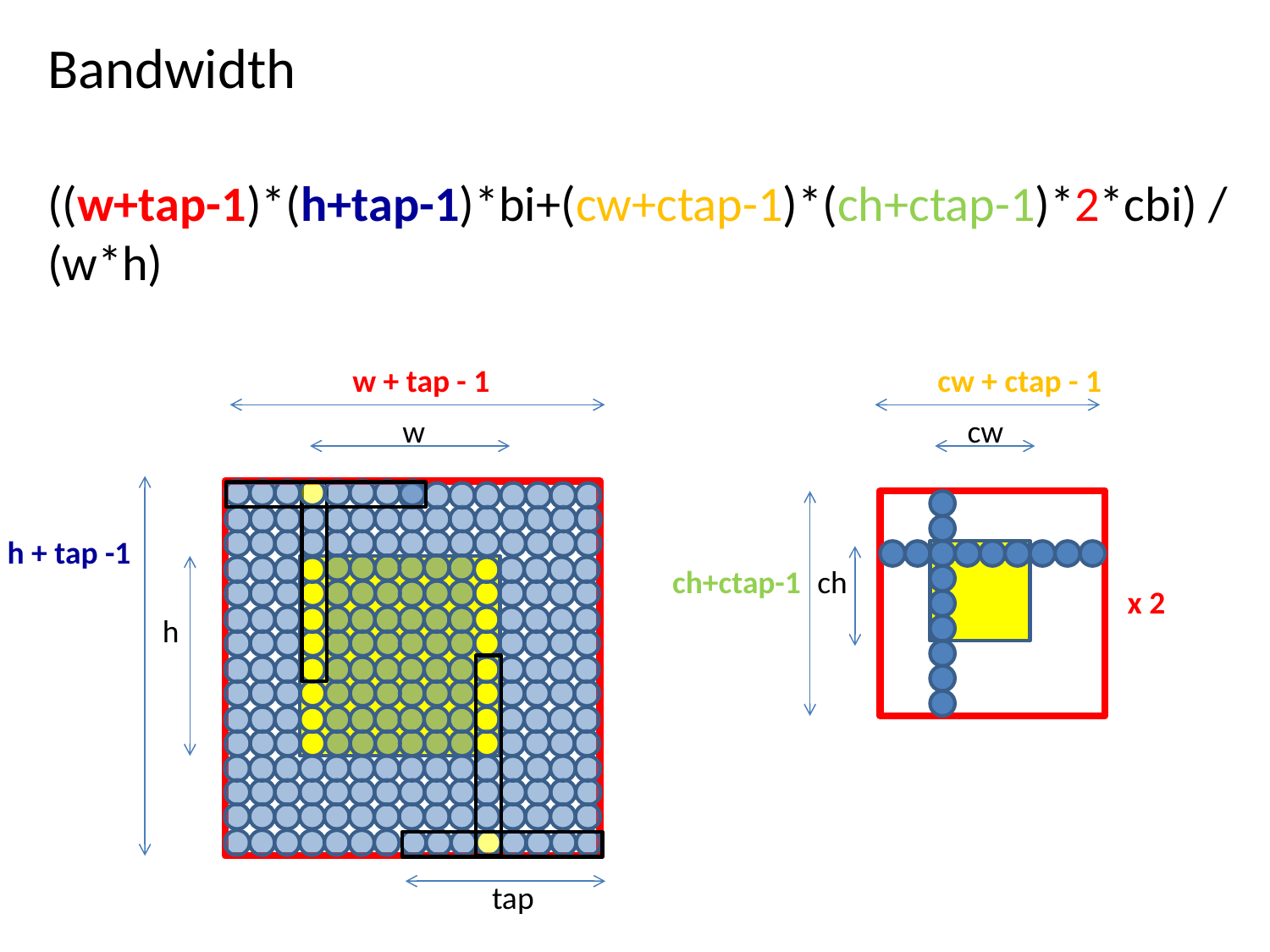

Bandwidth
((w+tap-1)*(h+tap-1)*bi+(cw+ctap-1)*(ch+ctap-1)*2*cbi) / (w*h)
w + tap - 1
cw + ctap - 1
w
cw

h + tap -1

ch+ctap-1
ch

x 2

h

tap